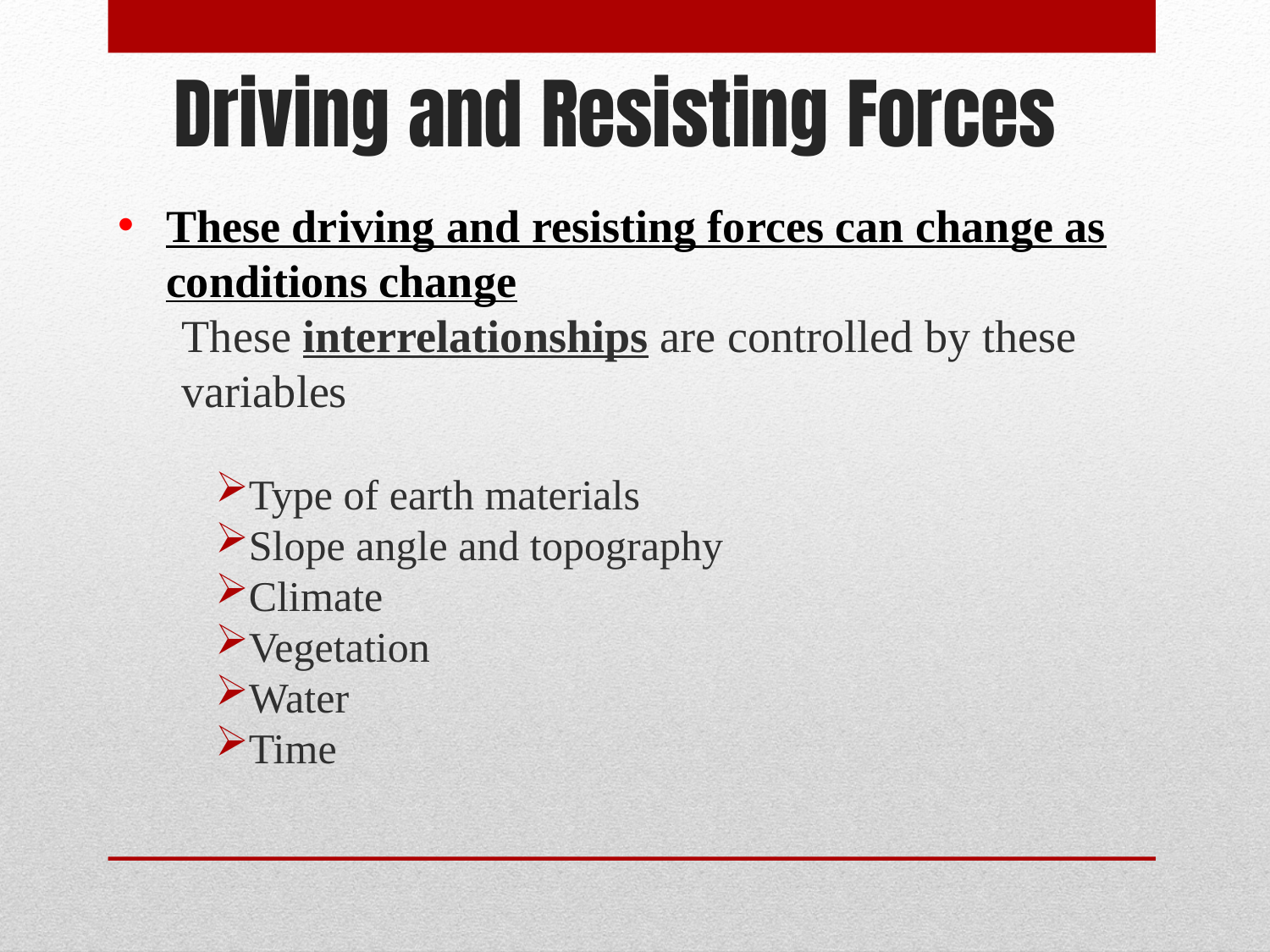

Driving and Resisting Forces
These driving and resisting forces can change as conditions change
These interrelationships are controlled by these variables

Type of earth materials
Slope angle and topography
Climate
Vegetation
Water
Time